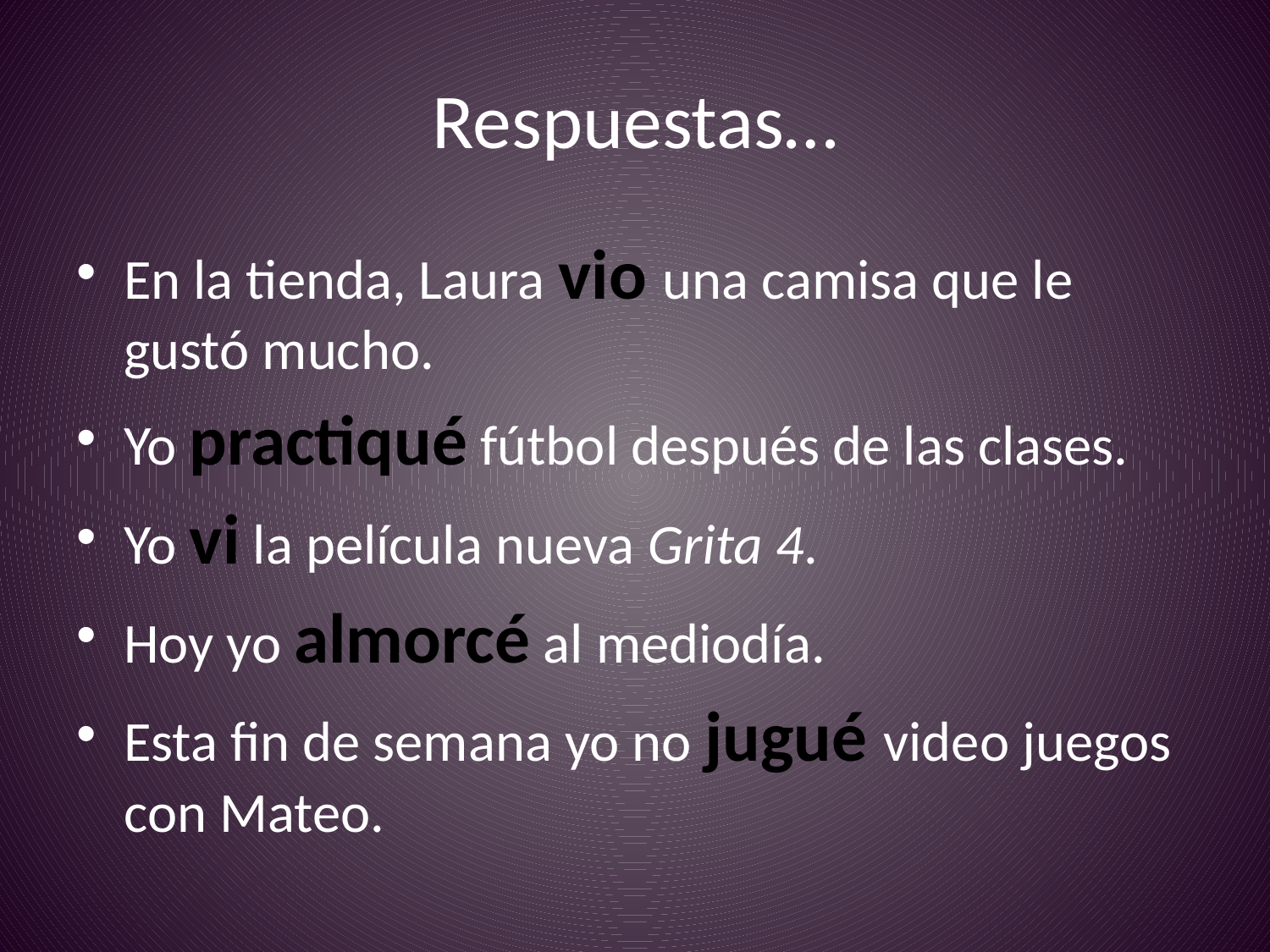

# Respuestas…
En la tienda, Laura vio una camisa que le gustó mucho.
Yo practiqué fútbol después de las clases.
Yo vi la película nueva Grita 4.
Hoy yo almorcé al mediodía.
Esta fin de semana yo no jugué video juegos con Mateo.